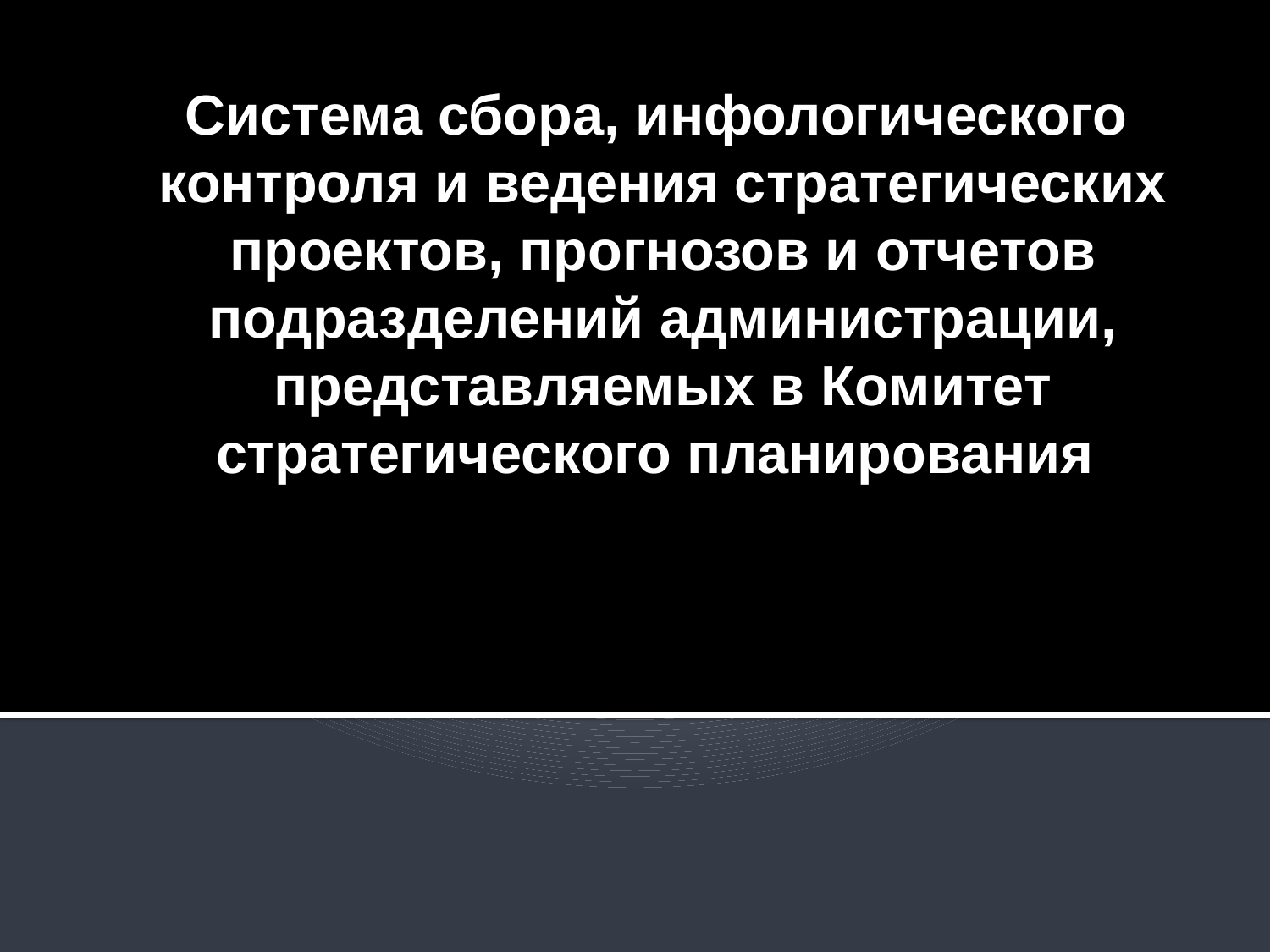

Система сбора, инфологического контроля и ведения стратегических проектов, прогнозов и отчетов подразделений администрации, представляемых в Комитет стратегического планирования